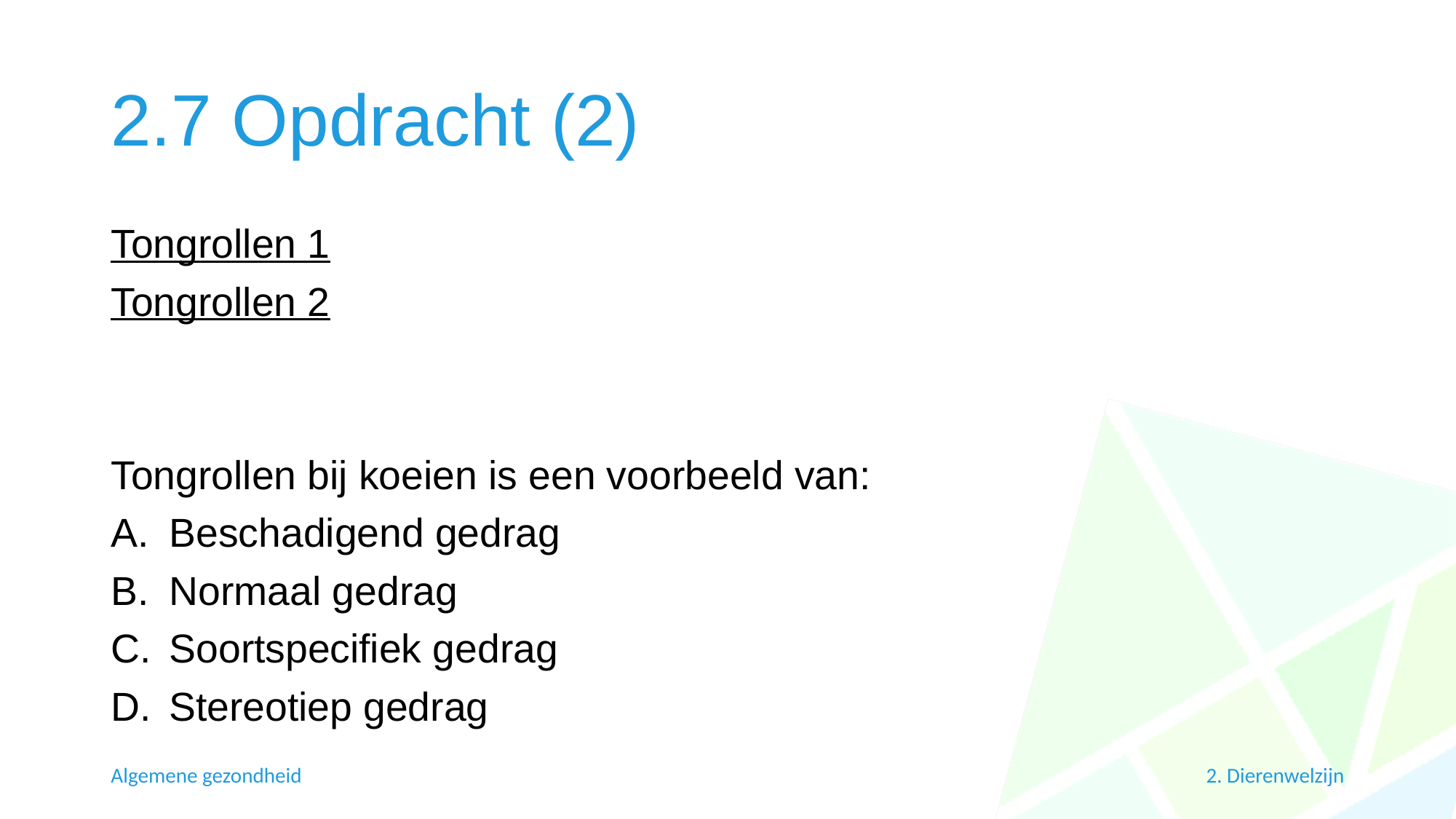

# 2.7 Opdracht (2)
Tongrollen 1
Tongrollen 2

Tongrollen bij koeien is een voorbeeld van:
Beschadigend gedrag
Normaal gedrag
Soortspecifiek gedrag
Stereotiep gedrag
Algemene gezondheid
2. Dierenwelzijn